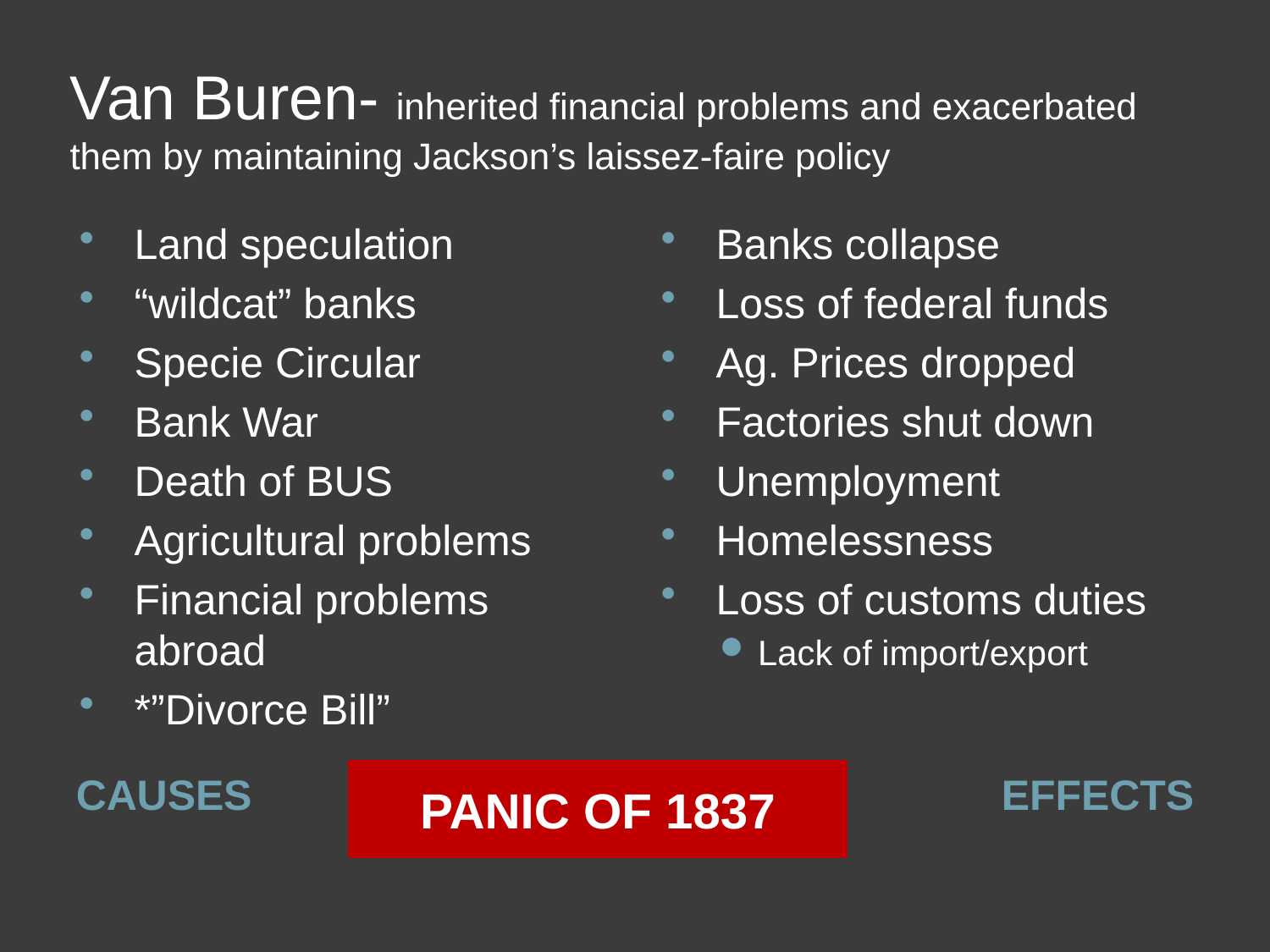

# Van Buren- inherited financial problems and exacerbated them by maintaining Jackson’s laissez-faire policy
Land speculation
“wildcat” banks
Specie Circular
Bank War
Death of BUS
Agricultural problems
Financial problems abroad
*”Divorce Bill”
Banks collapse
Loss of federal funds
Ag. Prices dropped
Factories shut down
Unemployment
Homelessness
Loss of customs duties
Lack of import/export
CAUSES
PANIC OF 1837
EFFECTS